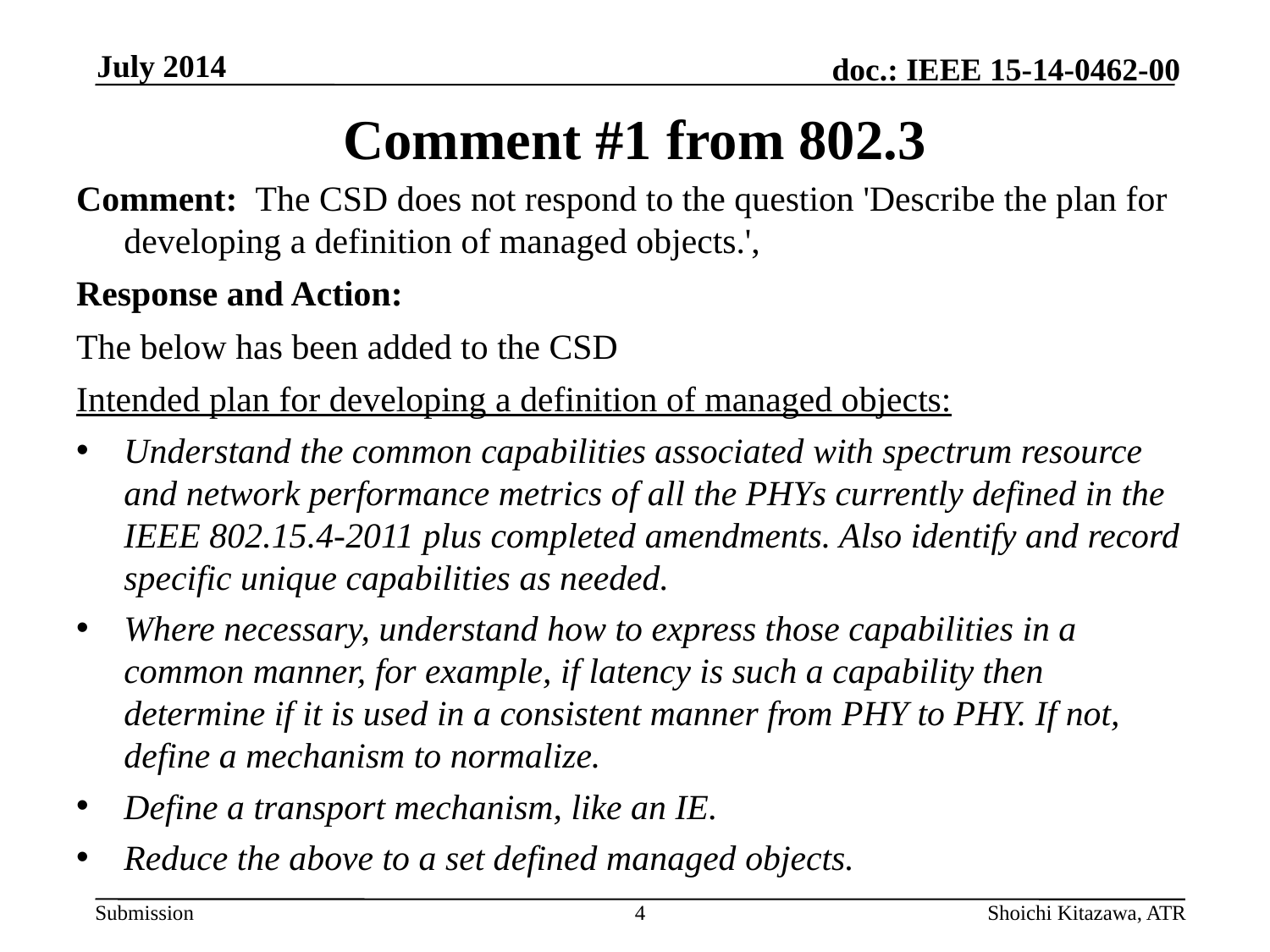

July 2014
# Comment #1 from 802.3
Comment:  The CSD does not respond to the question 'Describe the plan for developing a definition of managed objects.',
Response and Action:
The below has been added to the CSD
Intended plan for developing a definition of managed objects:
Understand the common capabilities associated with spectrum resource and network performance metrics of all the PHYs currently defined in the IEEE 802.15.4-2011 plus completed amendments. Also identify and record specific unique capabilities as needed.
Where necessary, understand how to express those capabilities in a common manner, for example, if latency is such a capability then determine if it is used in a consistent manner from PHY to PHY. If not, define a mechanism to normalize.
Define a transport mechanism, like an IE.
Reduce the above to a set defined managed objects.

4
Shoichi Kitazawa, ATR